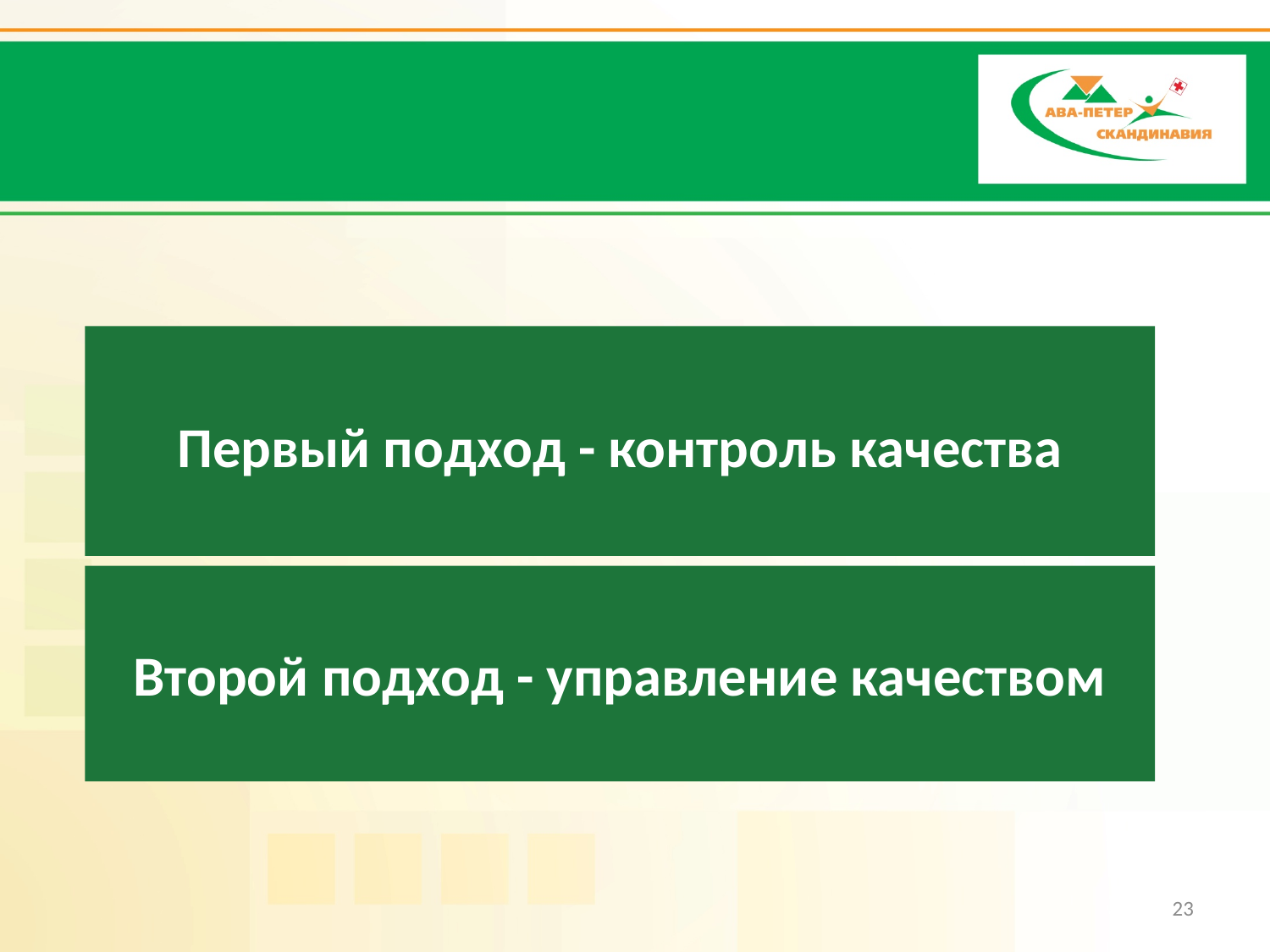

#

Первый подход - контроль качества

Второй подход - управление качеством

23